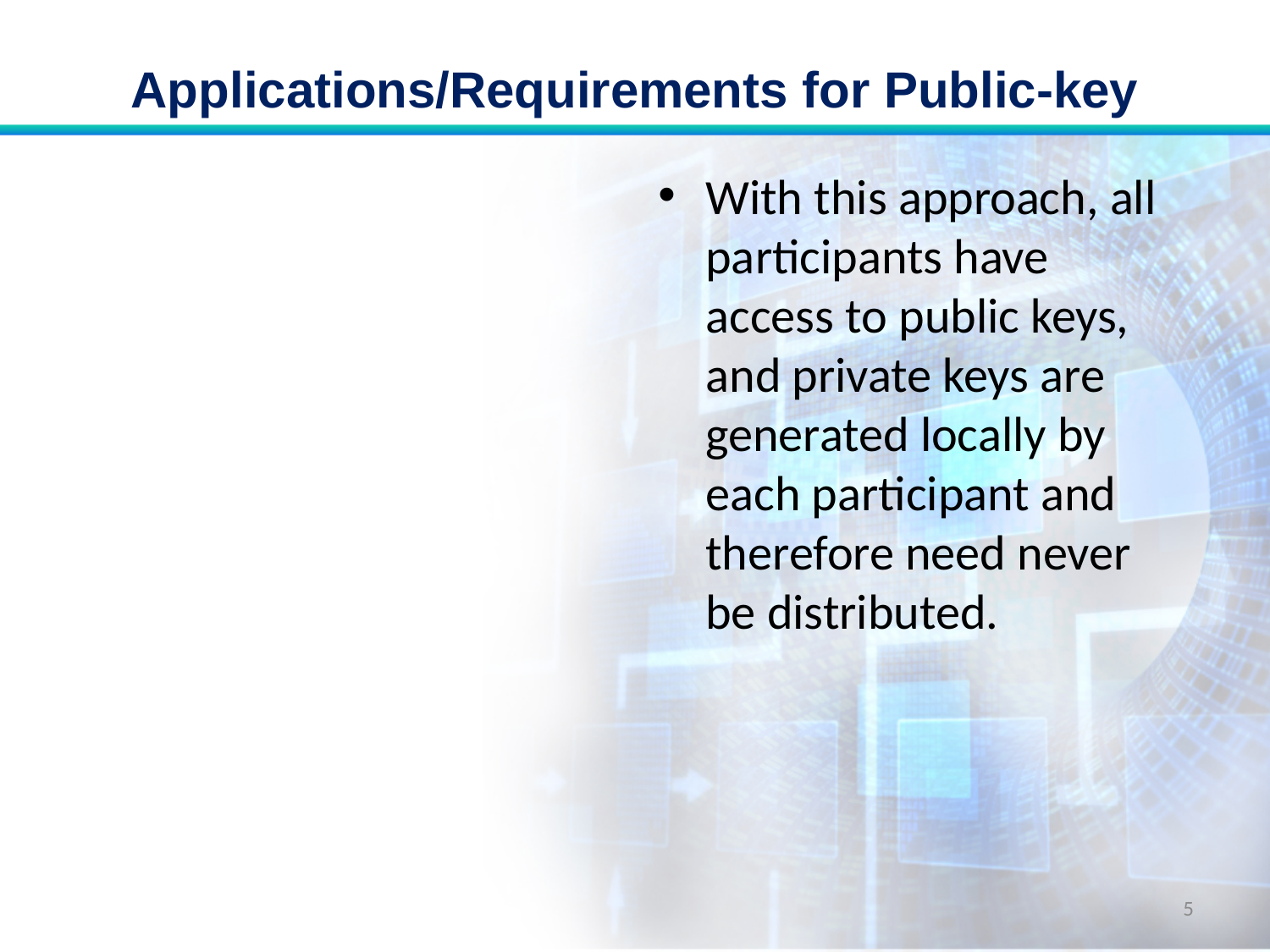

# Applications/Requirements for Public-key
With this approach, all participants have access to public keys, and private keys are generated locally by each participant and therefore need never be distributed.
5